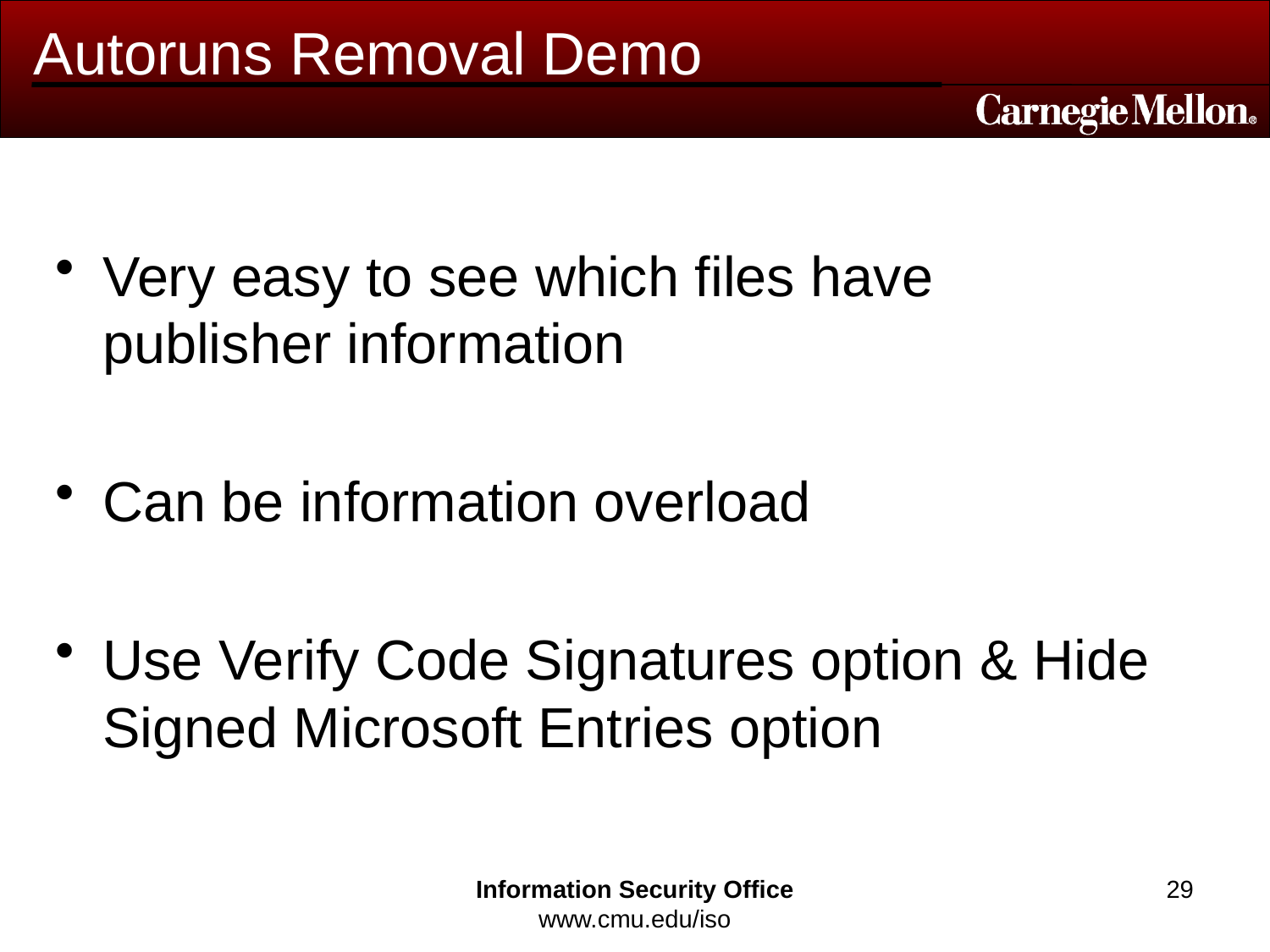

# Autoruns Removal Demo

Very easy to see which files have publisher information

Can be information overload

Use Verify Code Signatures option & Hide Signed Microsoft Entries option
Information Security Office
www.cmu.edu/iso

29